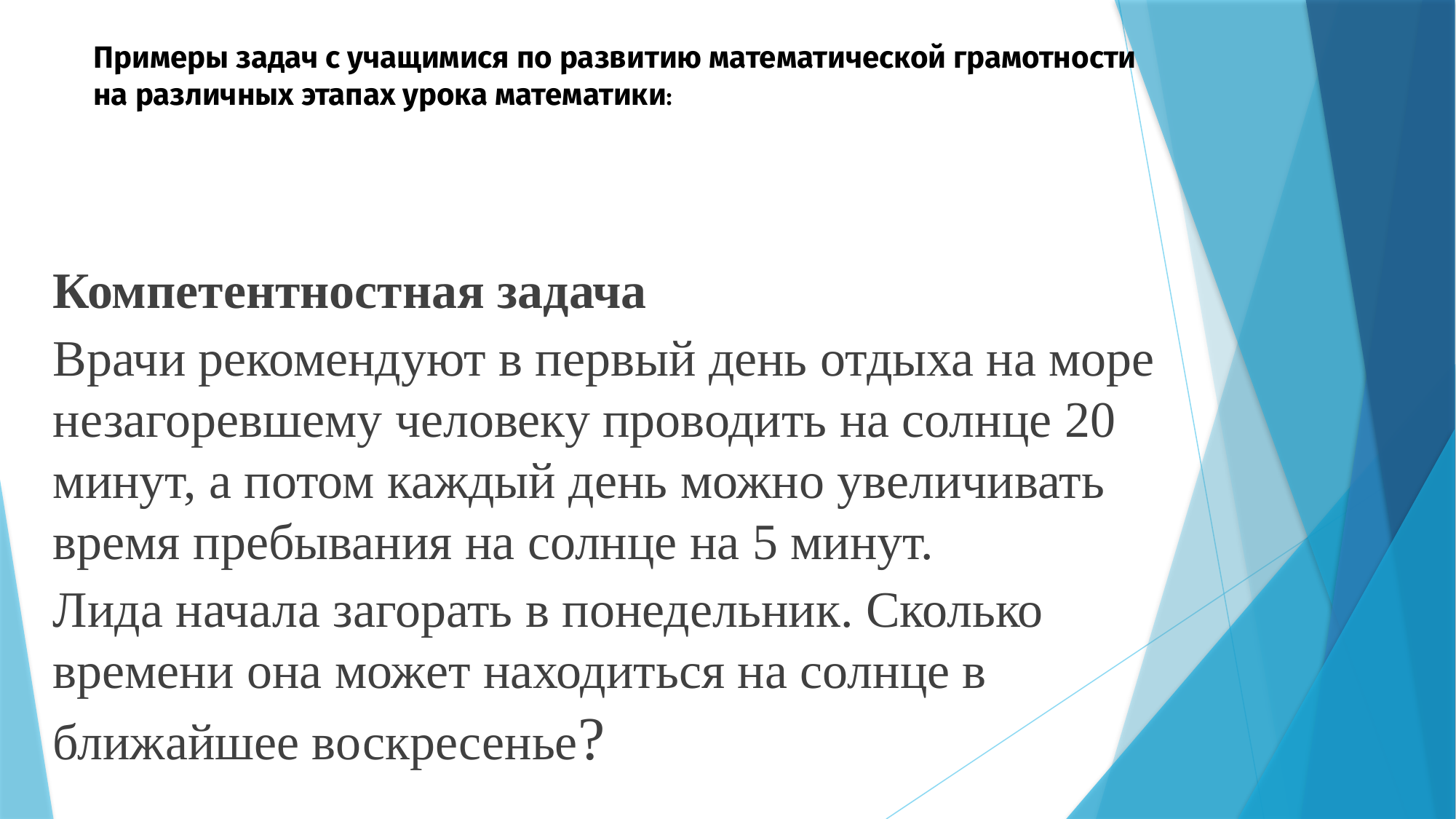

# Примеры задач с учащимися по развитию математической грамотности на различных этапах урока математики:
Компетентностная задача
Врачи рекомендуют в первый день отдыха на море незагоревшему человеку проводить на солнце 20 минут, а потом каждый день можно увеличивать время пребывания на солнце на 5 минут.
Лида начала загорать в понедельник. Сколько времени она может находиться на солнце в ближайшее воскресенье?